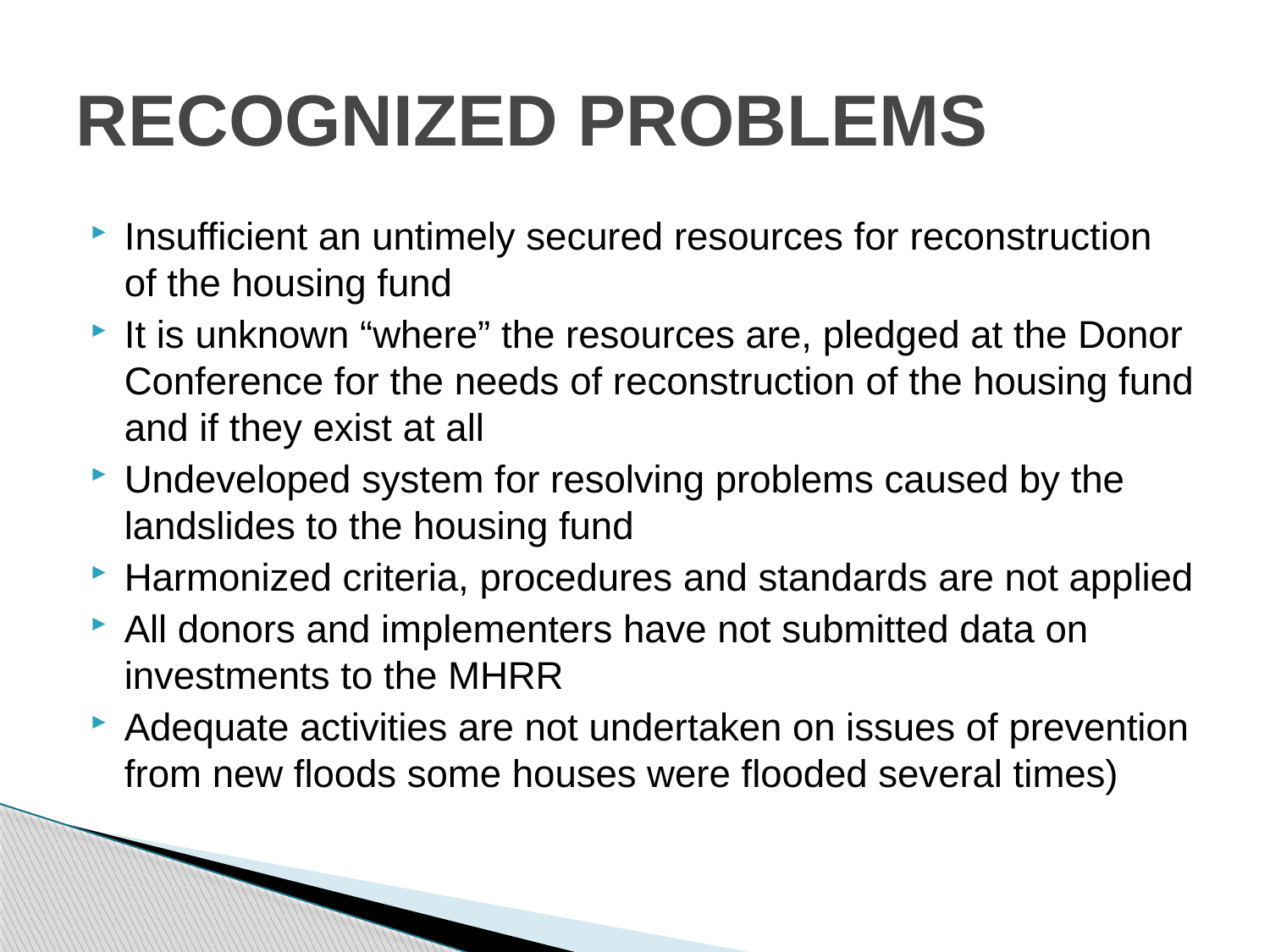

# RECOGNIZED PROBLEMS
Insufficient an untimely secured resources for reconstruction of the housing fund
It is unknown “where” the resources are, pledged at the Donor Conference for the needs of reconstruction of the housing fund and if they exist at all
Undeveloped system for resolving problems caused by the landslides to the housing fund
Harmonized criteria, procedures and standards are not applied
All donors and implementers have not submitted data on investments to the MHRR
Adequate activities are not undertaken on issues of prevention from new floods some houses were flooded several times)